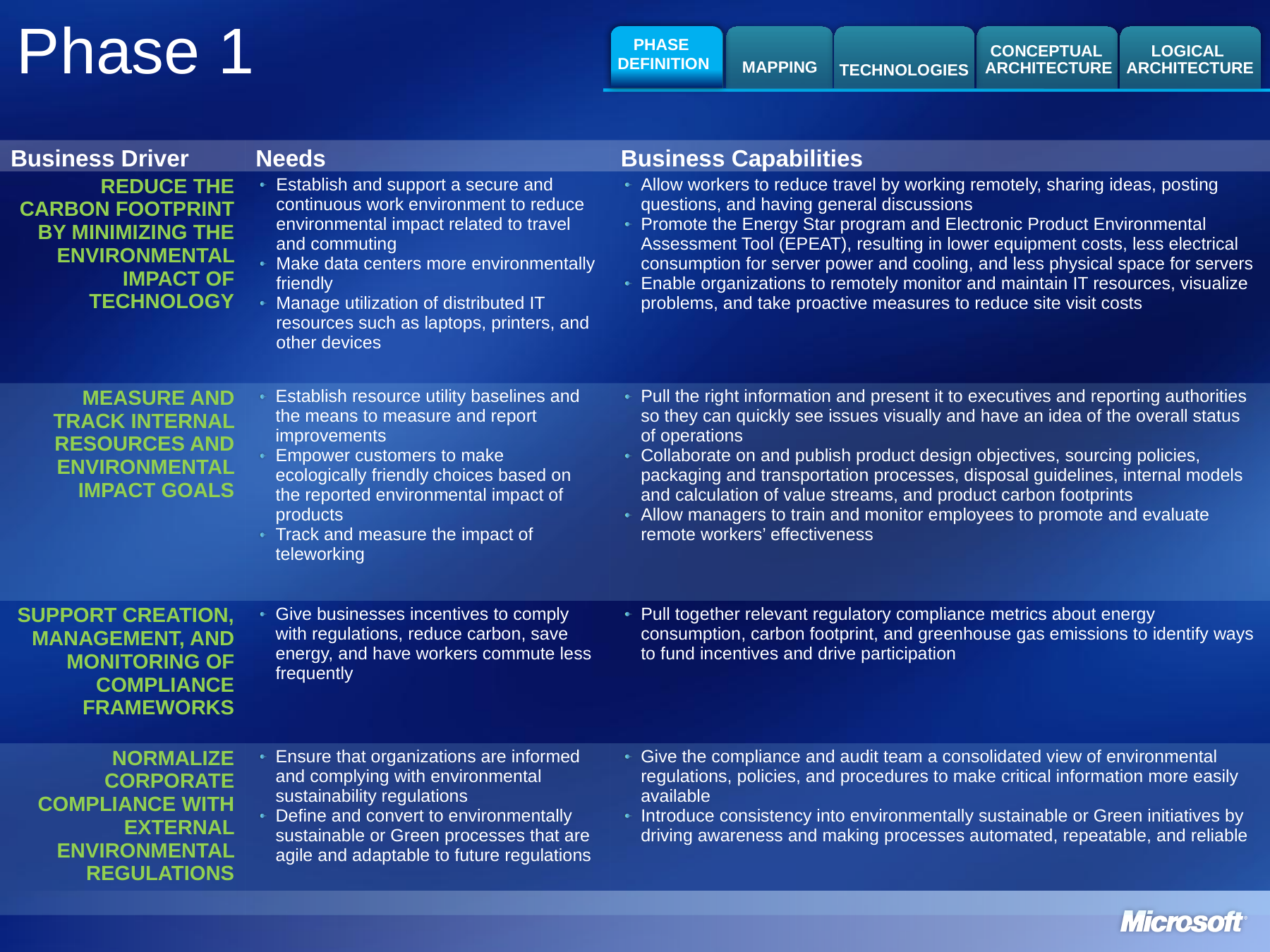

# Phase 1

TECHNOLOGIES

CONCEPTUAL
ARCHITECTURE

LOGICAL
ARCHITECTURE

MAPPING
PHASE
DEFINITION
| Business Driver | Needs | Business Capabilities |
| --- | --- | --- |
| Reduce the carbon footprint by minimizing the environmental impact of technology | Establish and support a secure and continuous work environment to reduce environmental impact related to travel and commuting Make data centers more environmentally friendly Manage utilization of distributed IT resources such as laptops, printers, and other devices | Allow workers to reduce travel by working remotely, sharing ideas, posting questions, and having general discussions Promote the Energy Star program and Electronic Product Environmental Assessment Tool (EPEAT), resulting in lower equipment costs, less electrical consumption for server power and cooling, and less physical space for servers Enable organizations to remotely monitor and maintain IT resources, visualize problems, and take proactive measures to reduce site visit costs |
| Measure and track internal resources and environmental impact goals | Establish resource utility baselines and the means to measure and report improvements Empower customers to make ecologically friendly choices based on the reported environmental impact of products Track and measure the impact of teleworking | Pull the right information and present it to executives and reporting authorities so they can quickly see issues visually and have an idea of the overall status of operations Collaborate on and publish product design objectives, sourcing policies, packaging and transportation processes, disposal guidelines, internal models and calculation of value streams, and product carbon footprints Allow managers to train and monitor employees to promote and evaluate remote workers’ effectiveness |
| Support creation, management, and monitoring of compliance frameworks | Give businesses incentives to comply with regulations, reduce carbon, save energy, and have workers commute less frequently | Pull together relevant regulatory compliance metrics about energy consumption, carbon footprint, and greenhouse gas emissions to identify ways to fund incentives and drive participation |
| Normalize corporate compliance with external environmental regulations | Ensure that organizations are informed and complying with environmental sustainability regulations Define and convert to environmentally sustainable or Green processes that are agile and adaptable to future regulations | Give the compliance and audit team a consolidated view of environmental regulations, policies, and procedures to make critical information more easily available Introduce consistency into environmentally sustainable or Green initiatives by driving awareness and making processes automated, repeatable, and reliable |